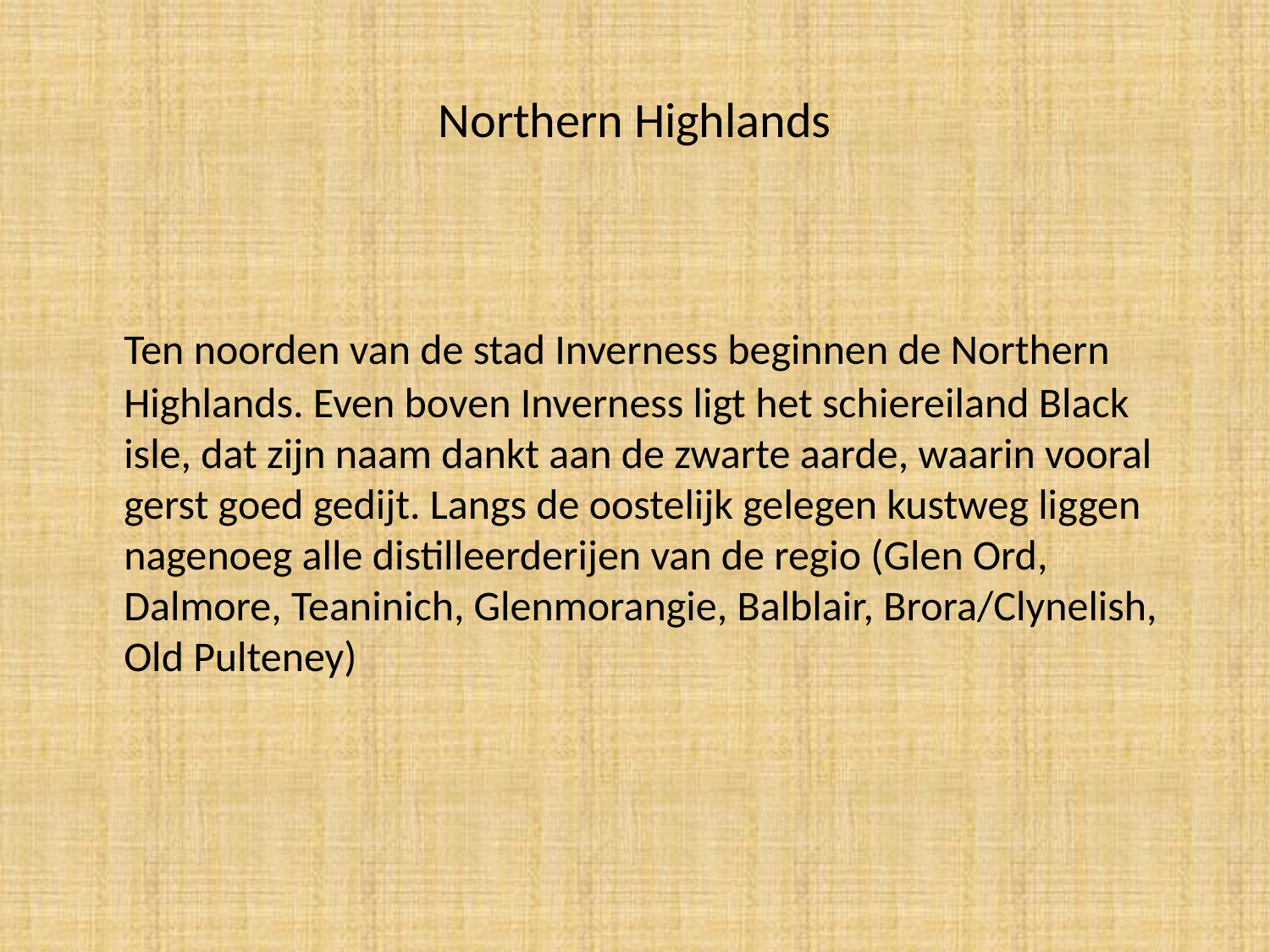

# Northern Highlands

	Ten noorden van de stad Inverness beginnen de Northern Highlands. Even boven Inverness ligt het schiereiland Black isle, dat zijn naam dankt aan de zwarte aarde, waarin vooral gerst goed gedijt. Langs de oostelijk gelegen kustweg liggen nagenoeg alle distilleerderijen van de regio (Glen Ord, Dalmore, Teaninich, Glenmorangie, Balblair, Brora/Clynelish, Old Pulteney)